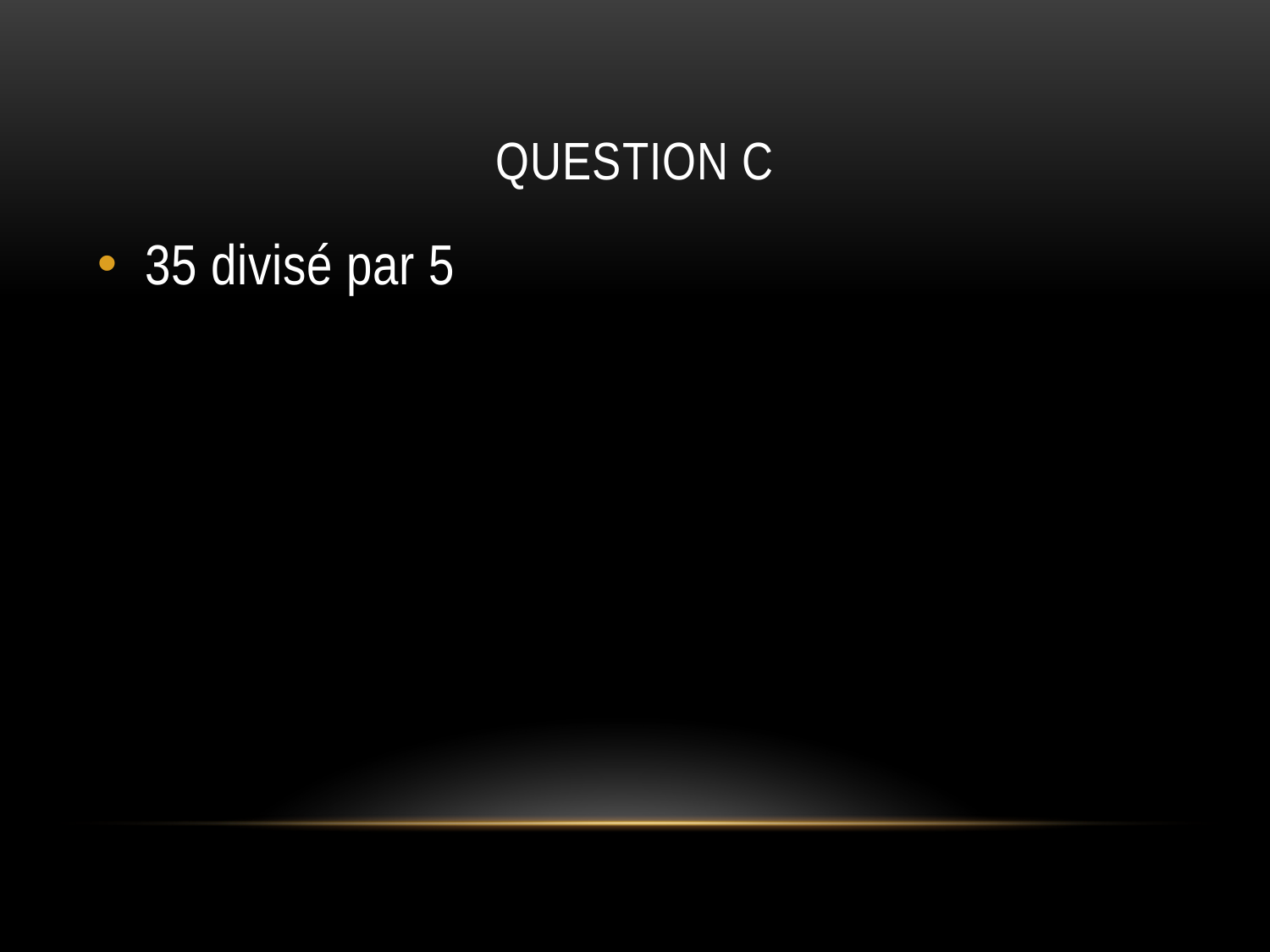

# QUESTION C
35 divisé par 5